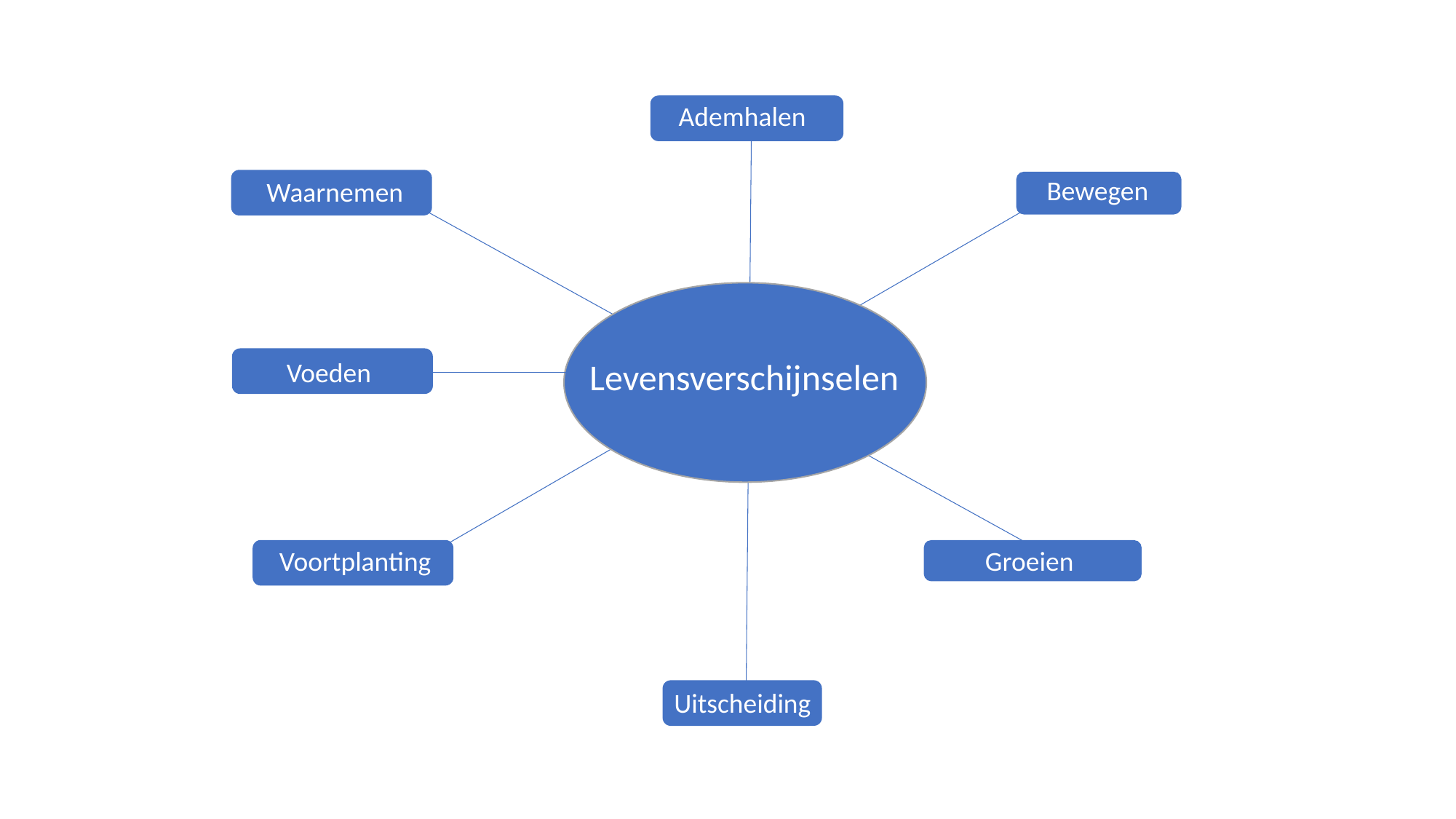

Ademhalen

 Bewegen
Waarnemen

Levensverschijnselen
Voeden
Voortplanting
Groeien

Uitscheiding